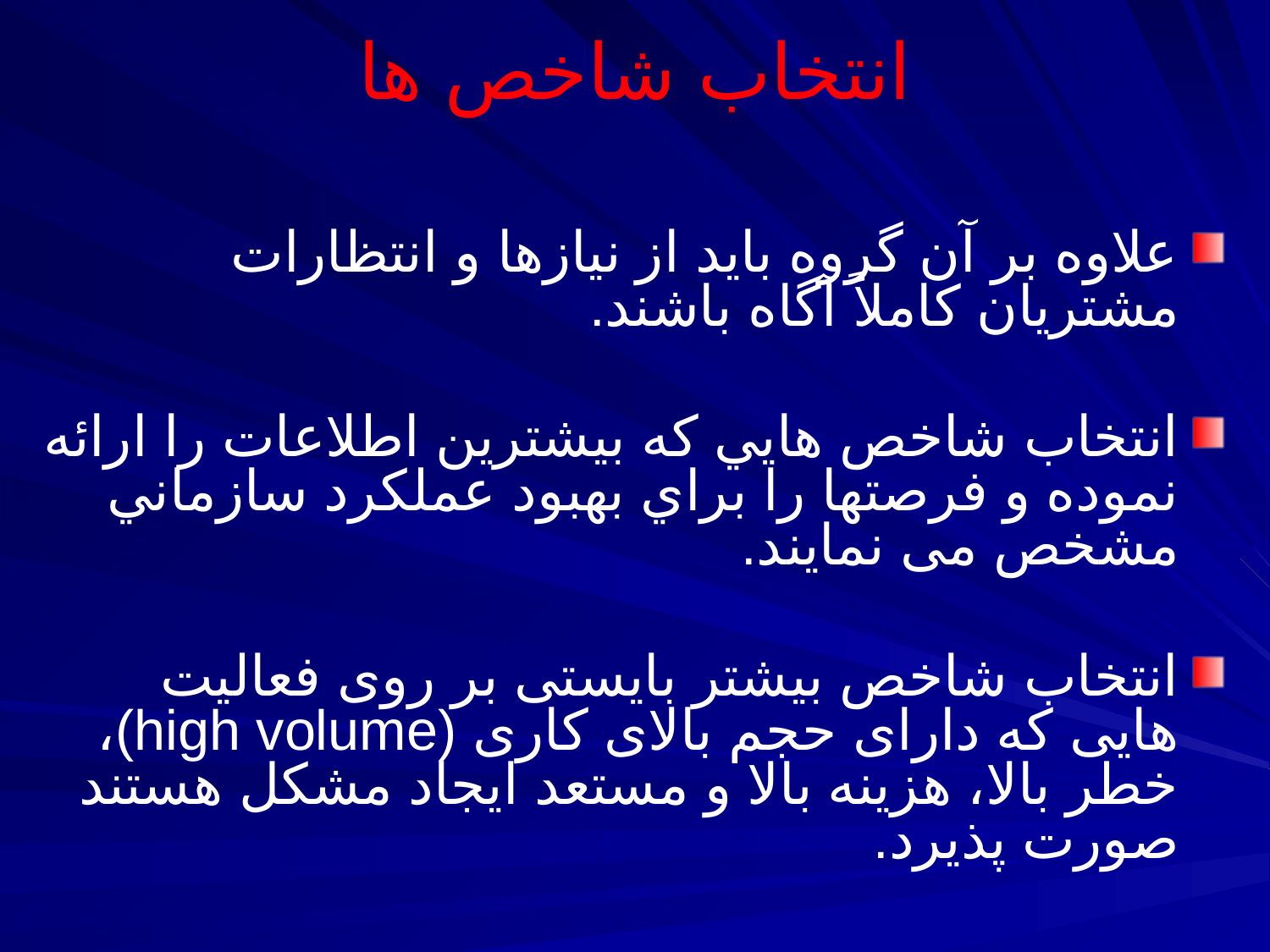

# انتخاب شاخص ها

علاوه بر آن گروه بايد از نيازها و انتظارات مشتريان كاملاً آگاه باشند.

انتخاب شاخص هايي كه بيشترين اطلاعات را ارائه نموده و فرصتها را براي بهبود عملكرد سازماني مشخص می نمایند.

انتخاب شاخص بیشتر بایستی بر روی فعالیت هایی که دارای حجم بالای کاری (high volume)، خطر بالا، هزینه بالا و مستعد ایجاد مشکل هستند صورت پذیرد.